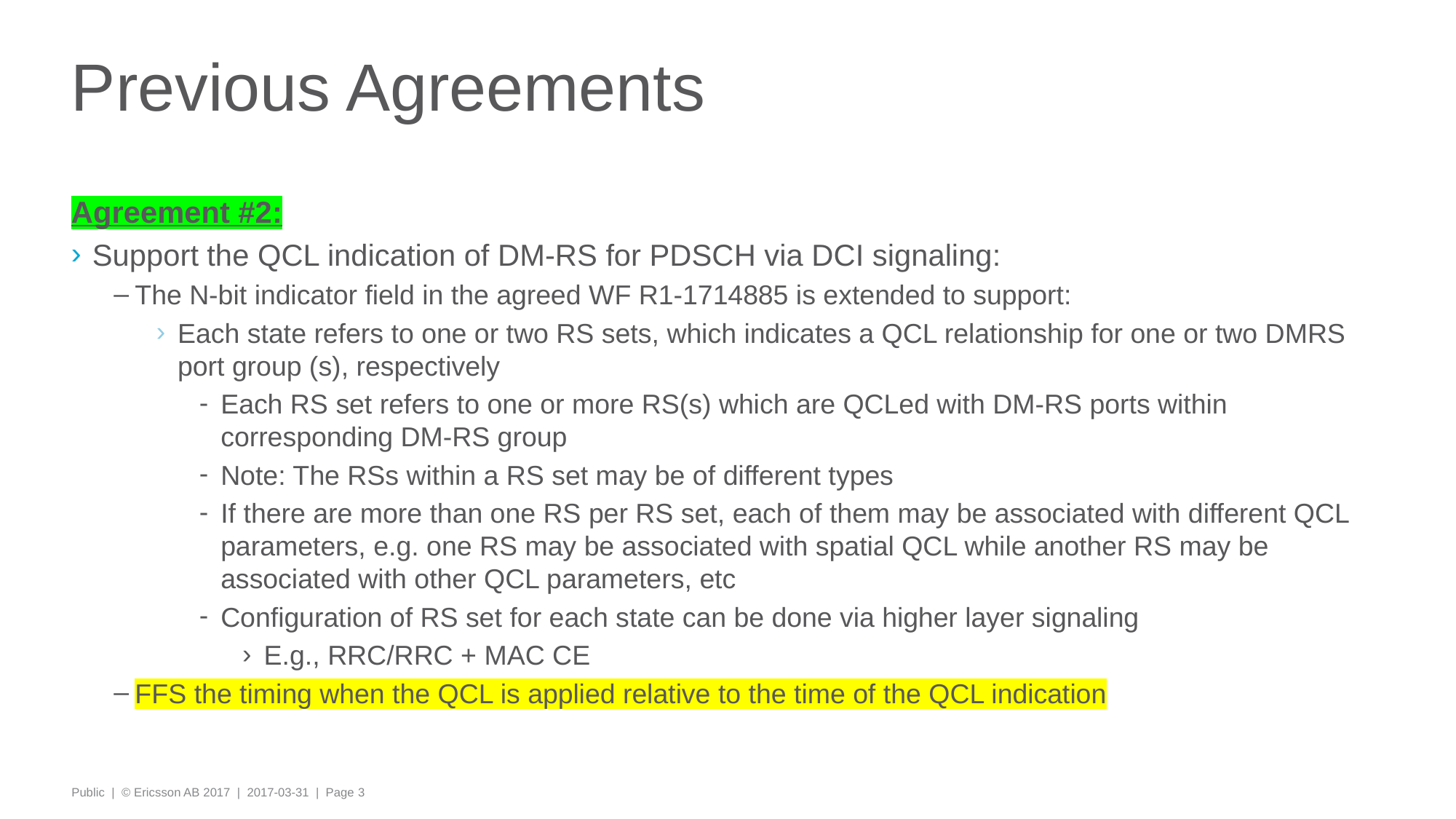

# Previous Agreements
Agreement #2:
Support the QCL indication of DM-RS for PDSCH via DCI signaling:
The N-bit indicator field in the agreed WF R1-1714885 is extended to support:
Each state refers to one or two RS sets, which indicates a QCL relationship for one or two DMRS port group (s), respectively
Each RS set refers to one or more RS(s) which are QCLed with DM-RS ports within corresponding DM-RS group
Note: The RSs within a RS set may be of different types
If there are more than one RS per RS set, each of them may be associated with different QCL parameters, e.g. one RS may be associated with spatial QCL while another RS may be associated with other QCL parameters, etc
Configuration of RS set for each state can be done via higher layer signaling
E.g., RRC/RRC + MAC CE
FFS the timing when the QCL is applied relative to the time of the QCL indication